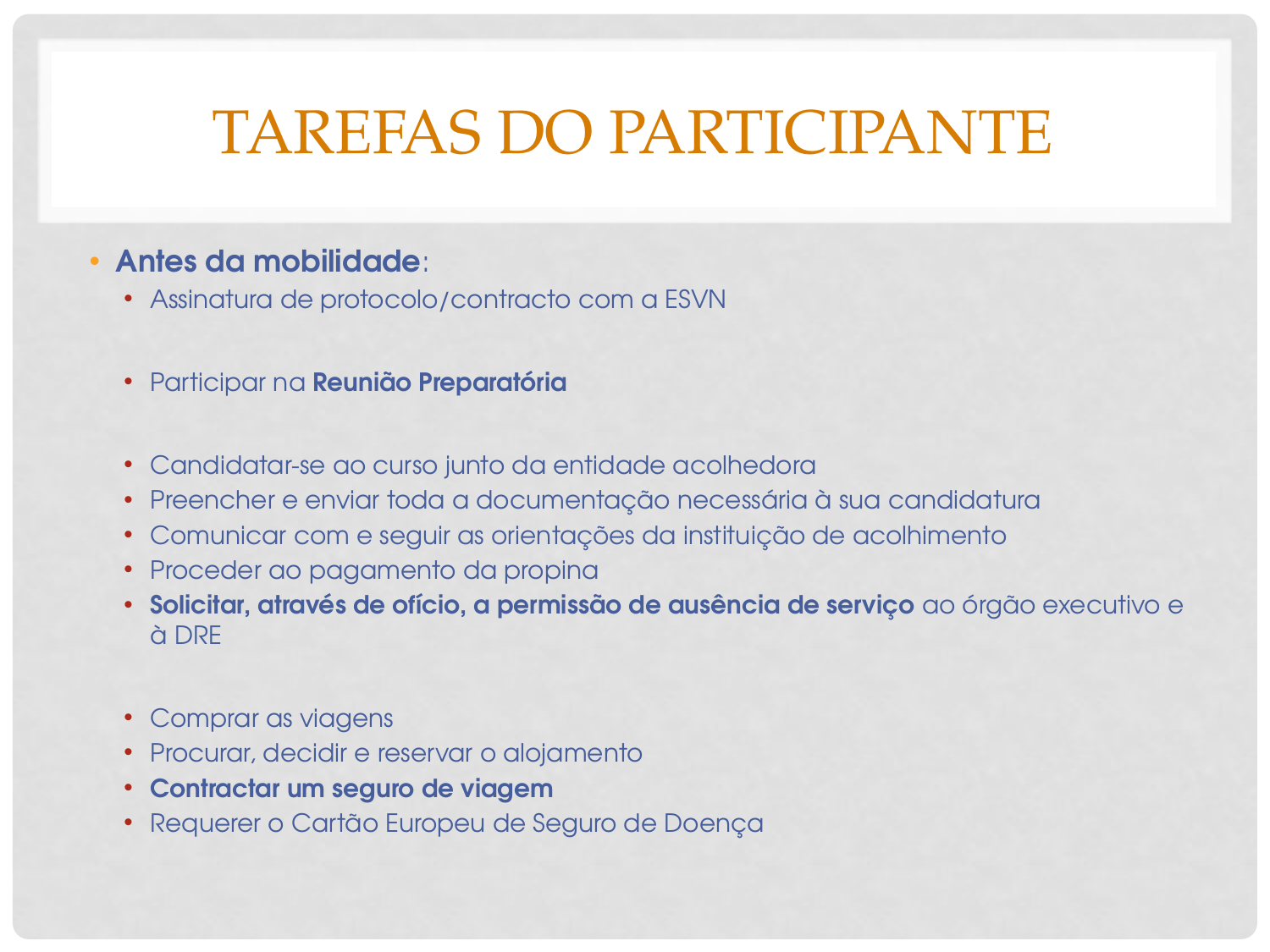

# Tarefas do participante
Antes da mobilidade:
Assinatura de protocolo/contracto com a ESVN

Participar na Reunião Preparatória

Candidatar-se ao curso junto da entidade acolhedora
Preencher e enviar toda a documentação necessária à sua candidatura
Comunicar com e seguir as orientações da instituição de acolhimento
Proceder ao pagamento da propina
Solicitar, através de ofício, a permissão de ausência de serviço ao órgão executivo e à DRE

Comprar as viagens
Procurar, decidir e reservar o alojamento
Contractar um seguro de viagem
Requerer o Cartão Europeu de Seguro de Doença